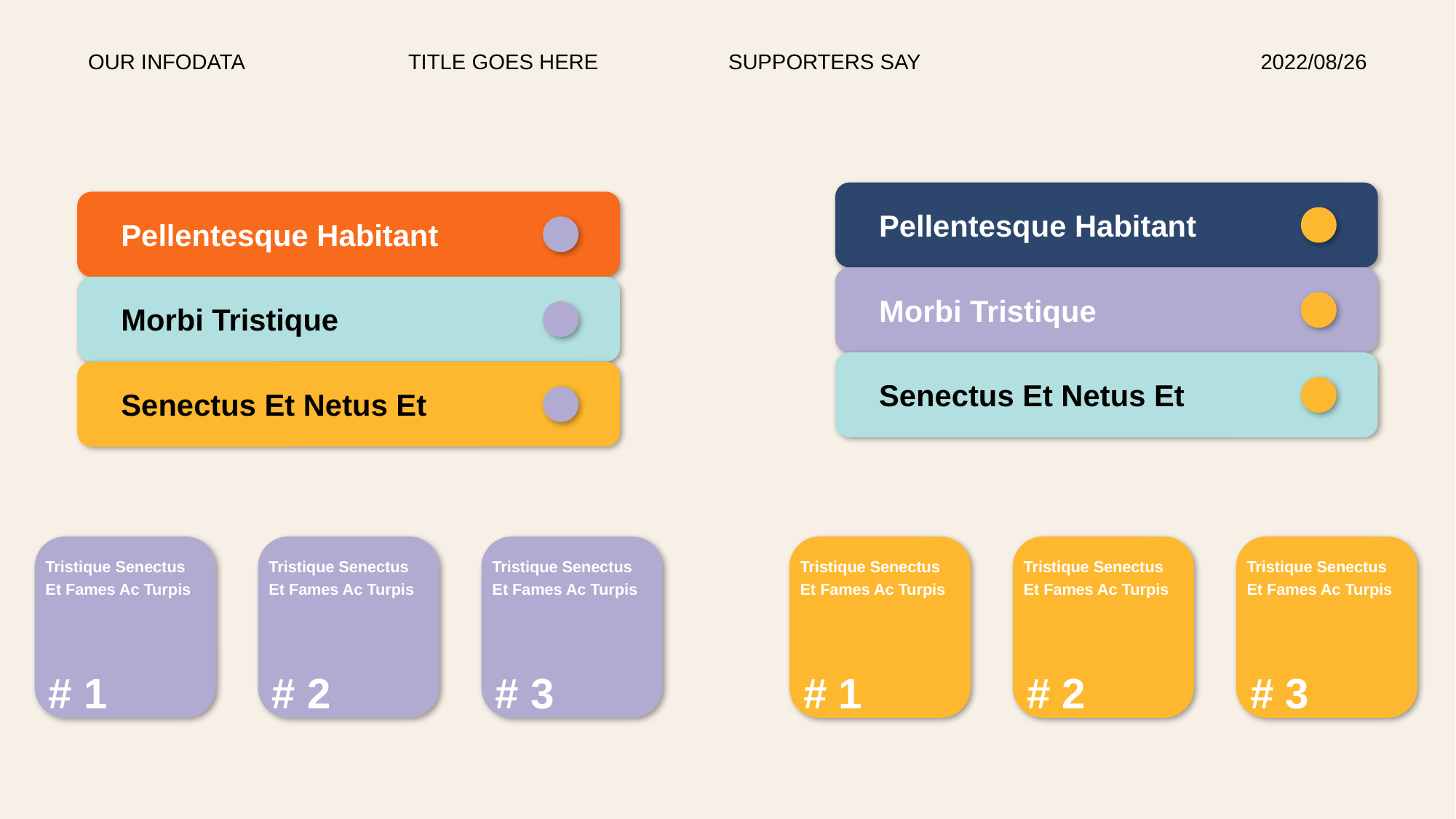

OUR INFODATA
TITLE GOES HERE
SUPPORTERS SAY
2022/08/26

Pellentesque Habitant

Pellentesque Habitant

Morbi Tristique

Morbi Tristique

Senectus Et Netus Et

Senectus Et Netus Et

Tristique Senectus Et Fames Ac Turpis
# 1

Tristique Senectus Et Fames Ac Turpis
# 2

Tristique Senectus Et Fames Ac Turpis
# 3

Tristique Senectus Et Fames Ac Turpis
# 1

Tristique Senectus Et Fames Ac Turpis
# 2

Tristique Senectus Et Fames Ac Turpis
# 3